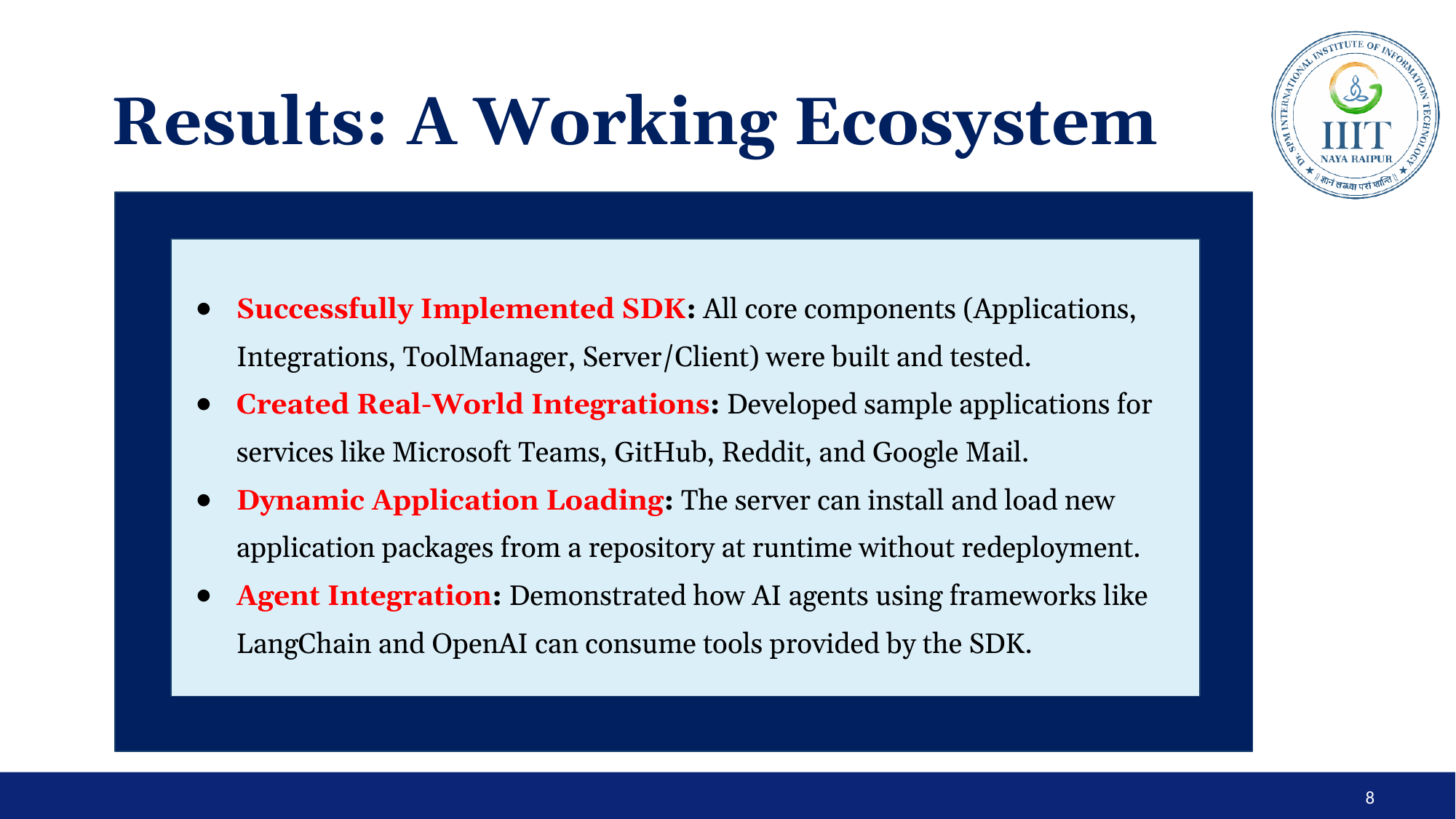

# Results: A Working Ecosystem

Successfully Implemented SDK: All core components (Applications, Integrations, ToolManager, Server/Client) were built and tested.
Created Real-World Integrations: Developed sample applications for services like Microsoft Teams, GitHub, Reddit, and Google Mail.
Dynamic Application Loading: The server can install and load new application packages from a repository at runtime without redeployment.
Agent Integration: Demonstrated how AI agents using frameworks like LangChain and OpenAI can consume tools provided by the SDK.
8